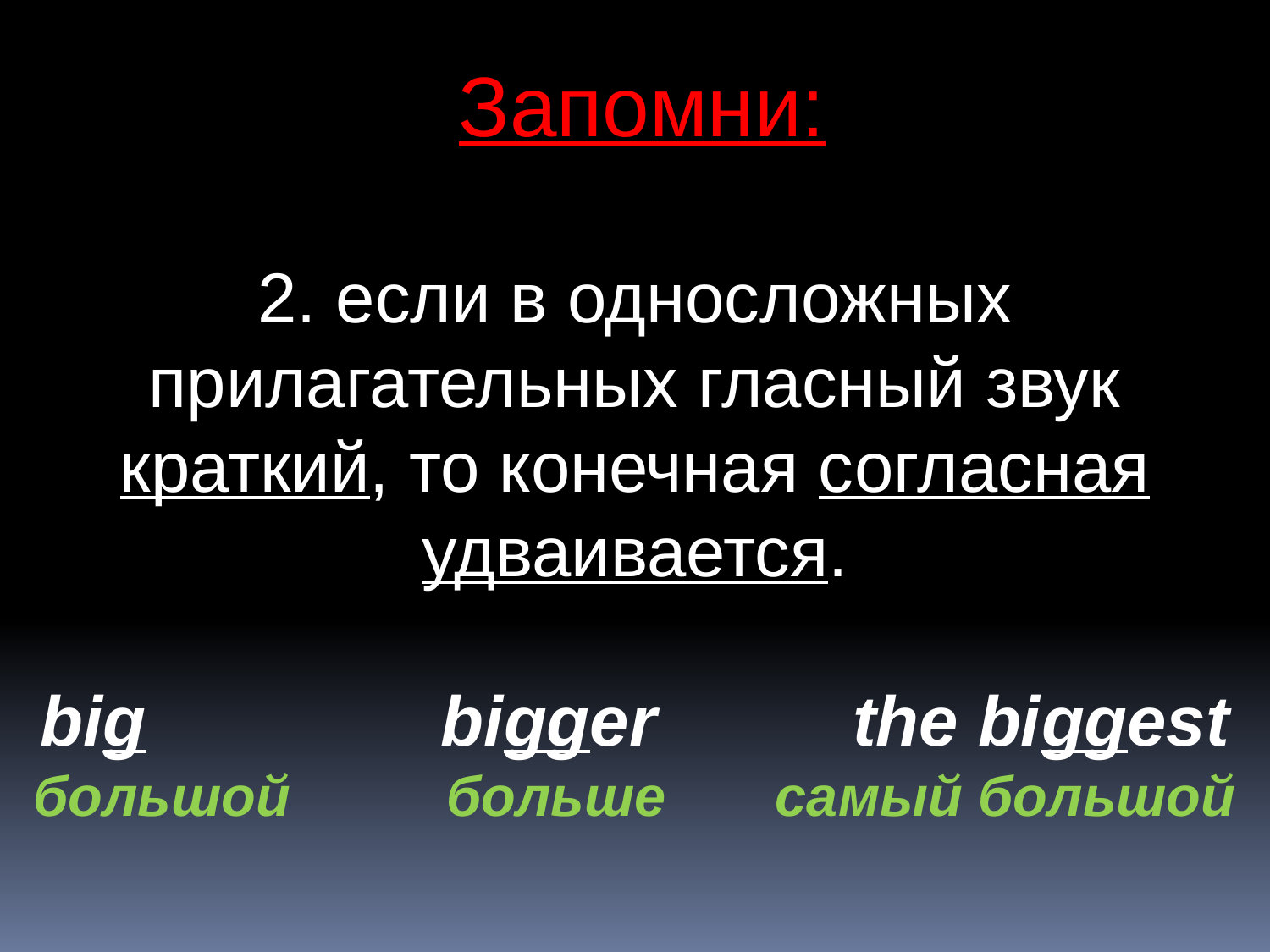

Запомни:
2. если в односложных прилагательных гласный звук краткий, то конечная согласная удваивается.

big               bigger          the biggest
большой          больше       самый большой